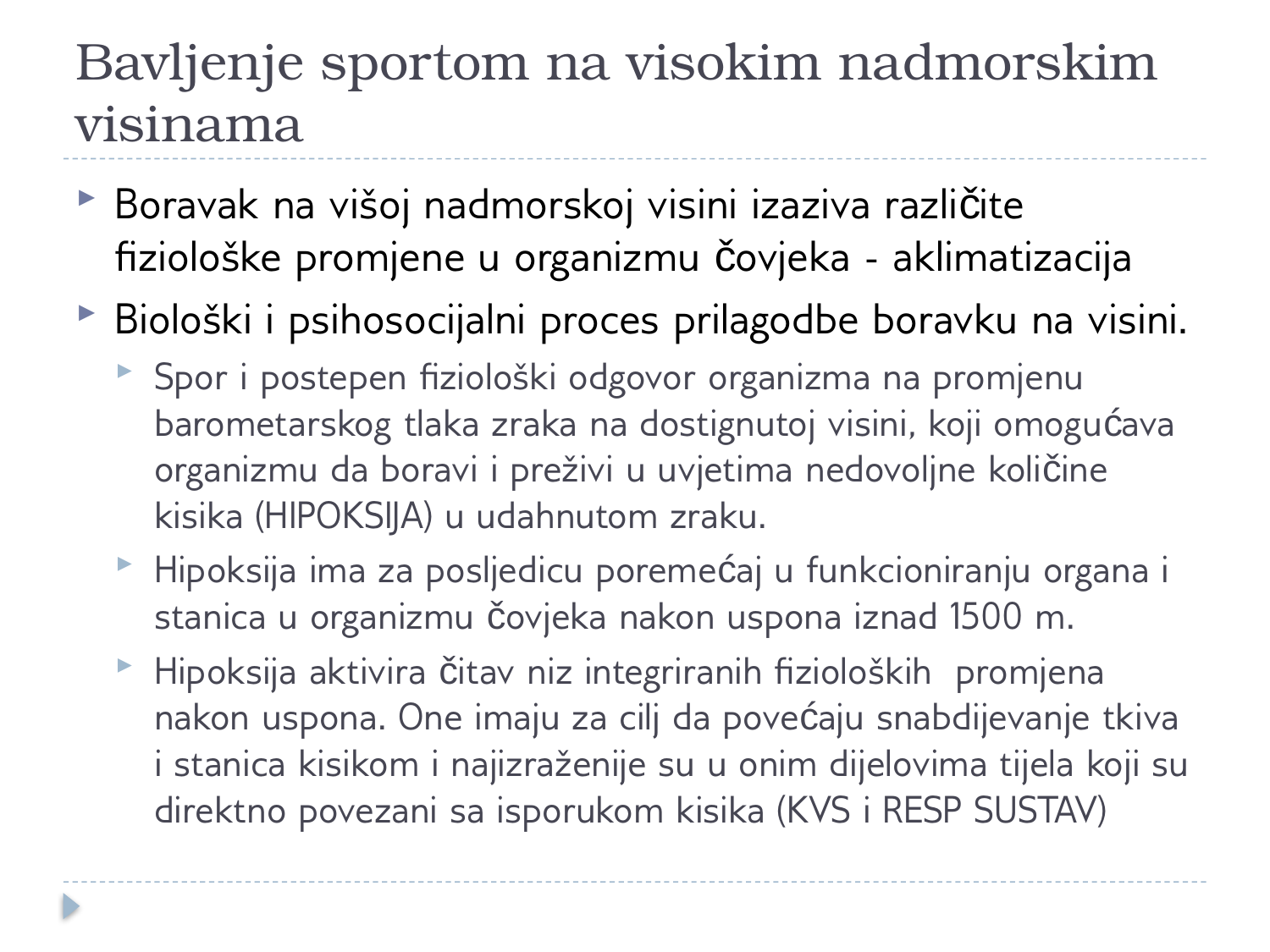

# Bavljenje sportom na visokim nadmorskim visinama
Boravak na višoj nadmorskoj visini izaziva različite fiziološke promjene u organizmu čovjeka - aklimatizacija
Biološki i psihosocijalni proces prilagodbe boravku na visini.
Spor i postepen fiziološki odgovor organizma na promjenu barometarskog tlaka zraka na dostignutoj visini, koji omogućava organizmu da boravi i preživi u uvjetima nedovoljne količine kisika (HIPOKSIJA) u udahnutom zraku.
Hipoksija ima za posljedicu poremećaj u funkcioniranju organa i stanica u organizmu čovjeka nakon uspona iznad 1500 m.
Hipoksija aktivira čitav niz integriranih fizioloških  promjena nakon uspona. One imaju za cilj da povećaju snabdijevanje tkiva i stanica kisikom i najizraženije su u onim dijelovima tijela koji su direktno povezani sa isporukom kisika (KVS i RESP SUSTAV)